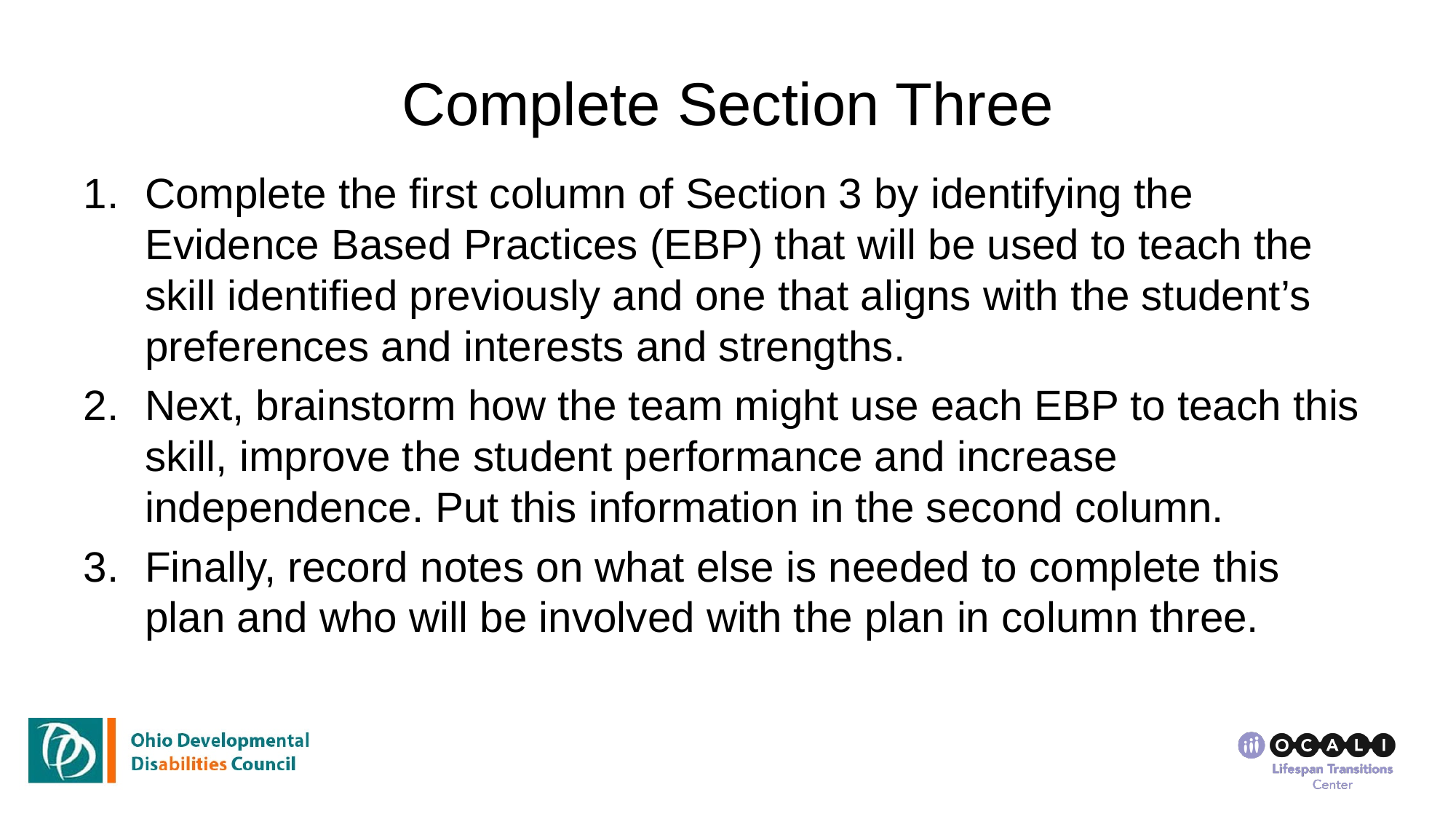

# Complete Section Three
Complete the first column of Section 3 by identifying the Evidence Based Practices (EBP) that will be used to teach the skill identified previously and one that aligns with the student’s preferences and interests and strengths.
Next, brainstorm how the team might use each EBP to teach this skill, improve the student performance and increase independence. Put this information in the second column.
Finally, record notes on what else is needed to complete this plan and who will be involved with the plan in column three.